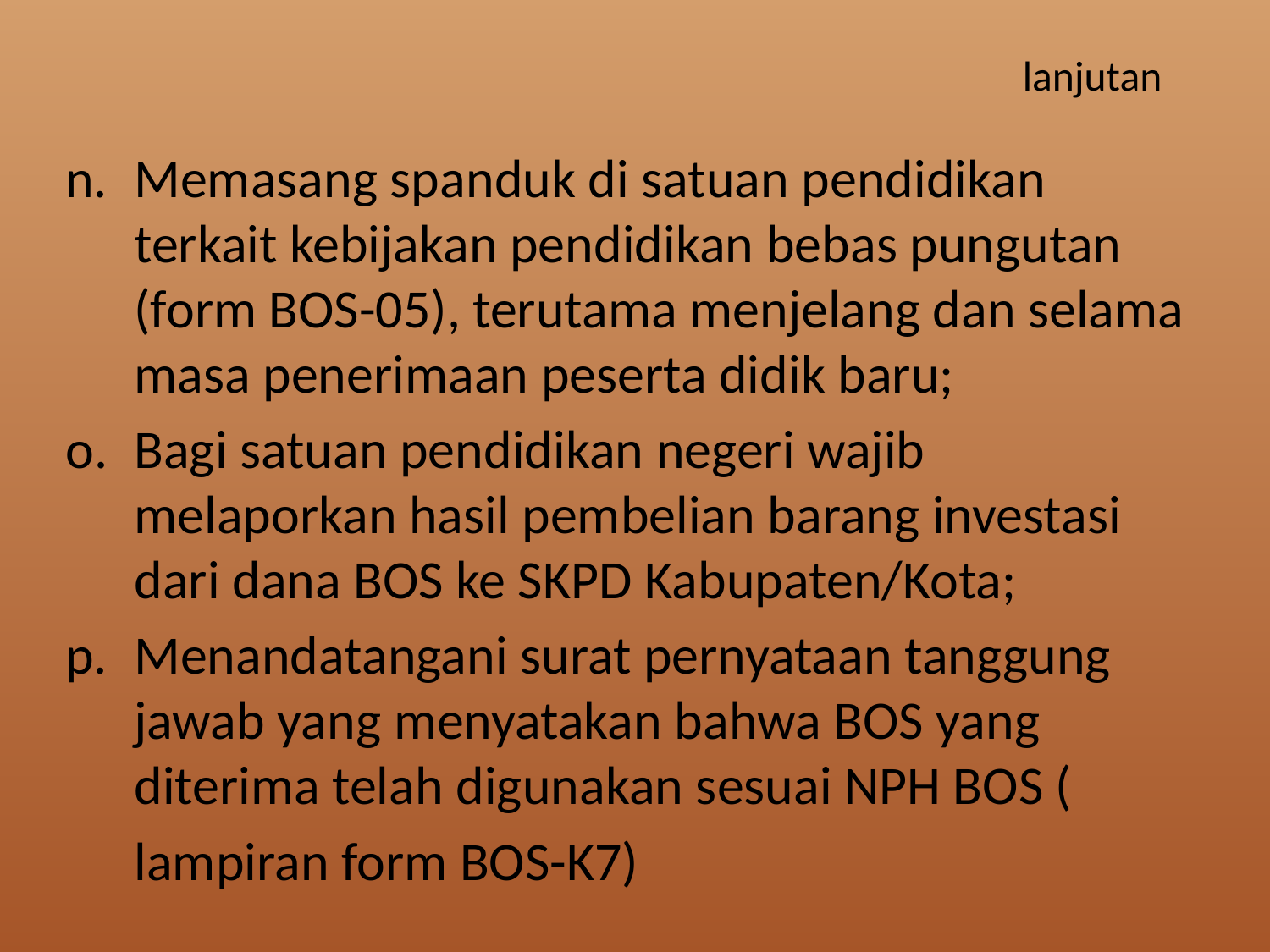

# lanjutan
Memasang spanduk di satuan pendidikan terkait kebijakan pendidikan bebas pungutan (form BOS-05), terutama menjelang dan selama masa penerimaan peserta didik baru;
Bagi satuan pendidikan negeri wajib melaporkan hasil pembelian barang investasi dari dana BOS ke SKPD Kabupaten/Kota;
Menandatangani surat pernyataan tanggung jawab yang menyatakan bahwa BOS yang diterima telah digunakan sesuai NPH BOS (
	lampiran form BOS-K7)